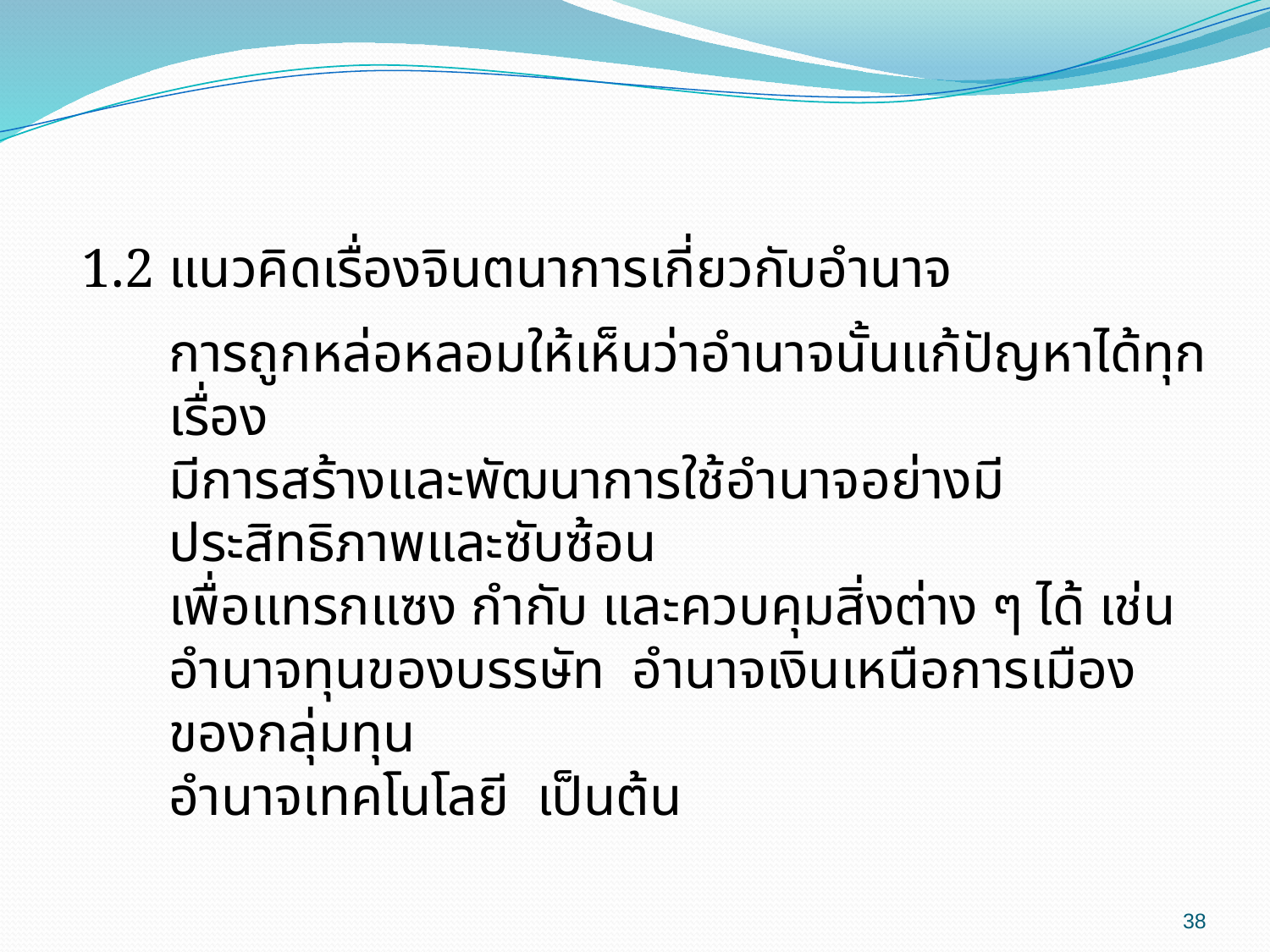

1.2	แนวคิดเรื่องจินตนาการเกี่ยวกับอำนาจ

	การถูกหล่อหลอมให้เห็นว่าอำนาจนั้นแก้ปัญหาได้ทุกเรื่อง
	มีการสร้างและพัฒนาการใช้อำนาจอย่างมีประสิทธิภาพและซับซ้อน
	เพื่อแทรกแซง กำกับ และควบคุมสิ่งต่าง ๆ ได้ เช่น
	อำนาจทุนของบรรษัท  อำนาจเงินเหนือการเมืองของกลุ่มทุน
	อำนาจเทคโนโลยี  เป็นต้น
38